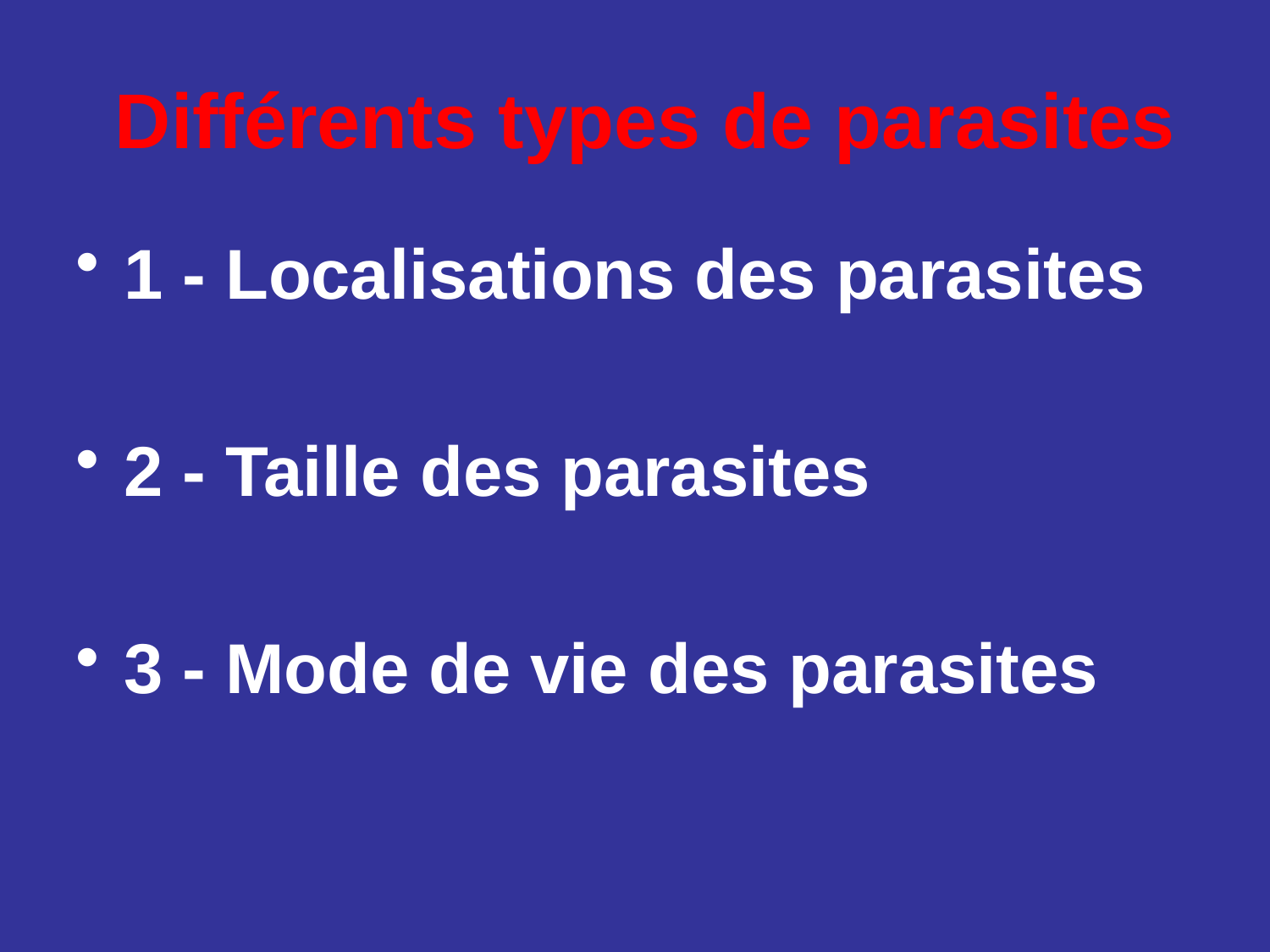

Différents types de parasites
1 - Localisations des parasites

2 - Taille des parasites

3 - Mode de vie des parasites